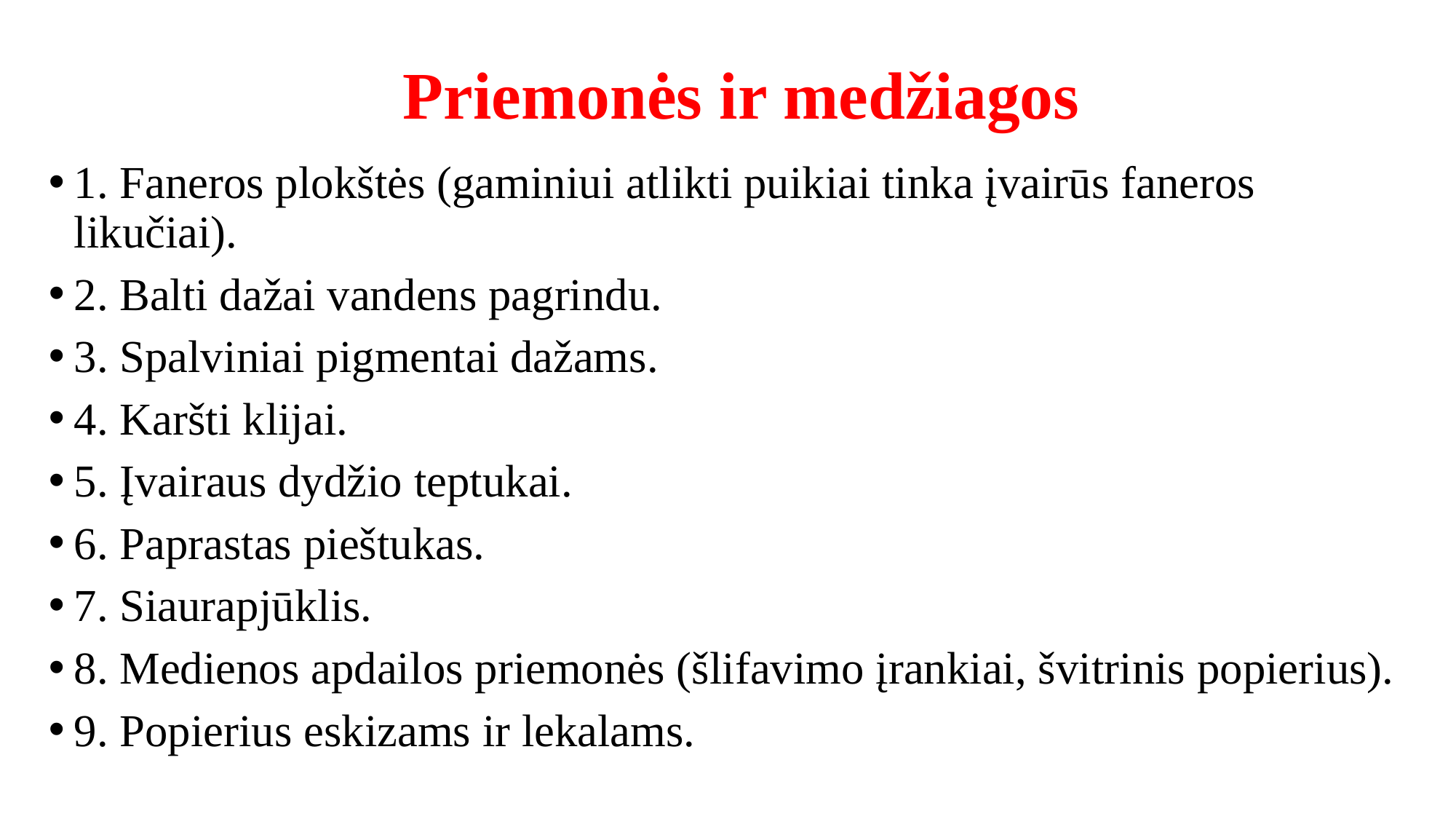

# Priemonės ir medžiagos
1. Faneros plokštės (gaminiui atlikti puikiai tinka įvairūs faneros likučiai).
2. Balti dažai vandens pagrindu.
3. Spalviniai pigmentai dažams.
4. Karšti klijai.
5. Įvairaus dydžio teptukai.
6. Paprastas pieštukas.
7. Siaurapjūklis.
8. Medienos apdailos priemonės (šlifavimo įrankiai, švitrinis popierius).
9. Popierius eskizams ir lekalams.